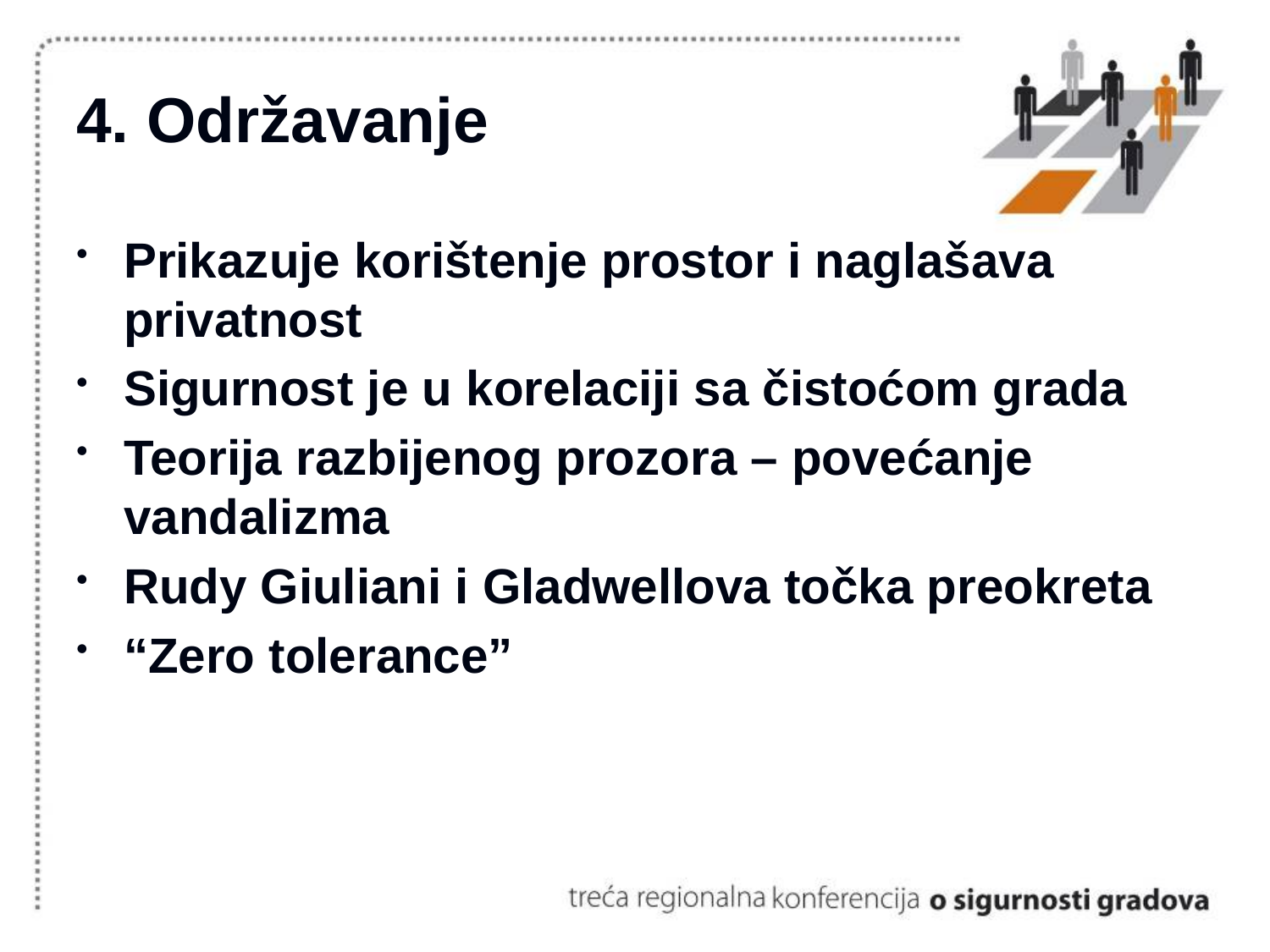

# 4. Održavanje
Prikazuje korištenje prostor i naglašava privatnost
Sigurnost je u korelaciji sa čistoćom grada
Teorija razbijenog prozora – povećanje vandalizma
Rudy Giuliani i Gladwellova točka preokreta
“Zero tolerance”